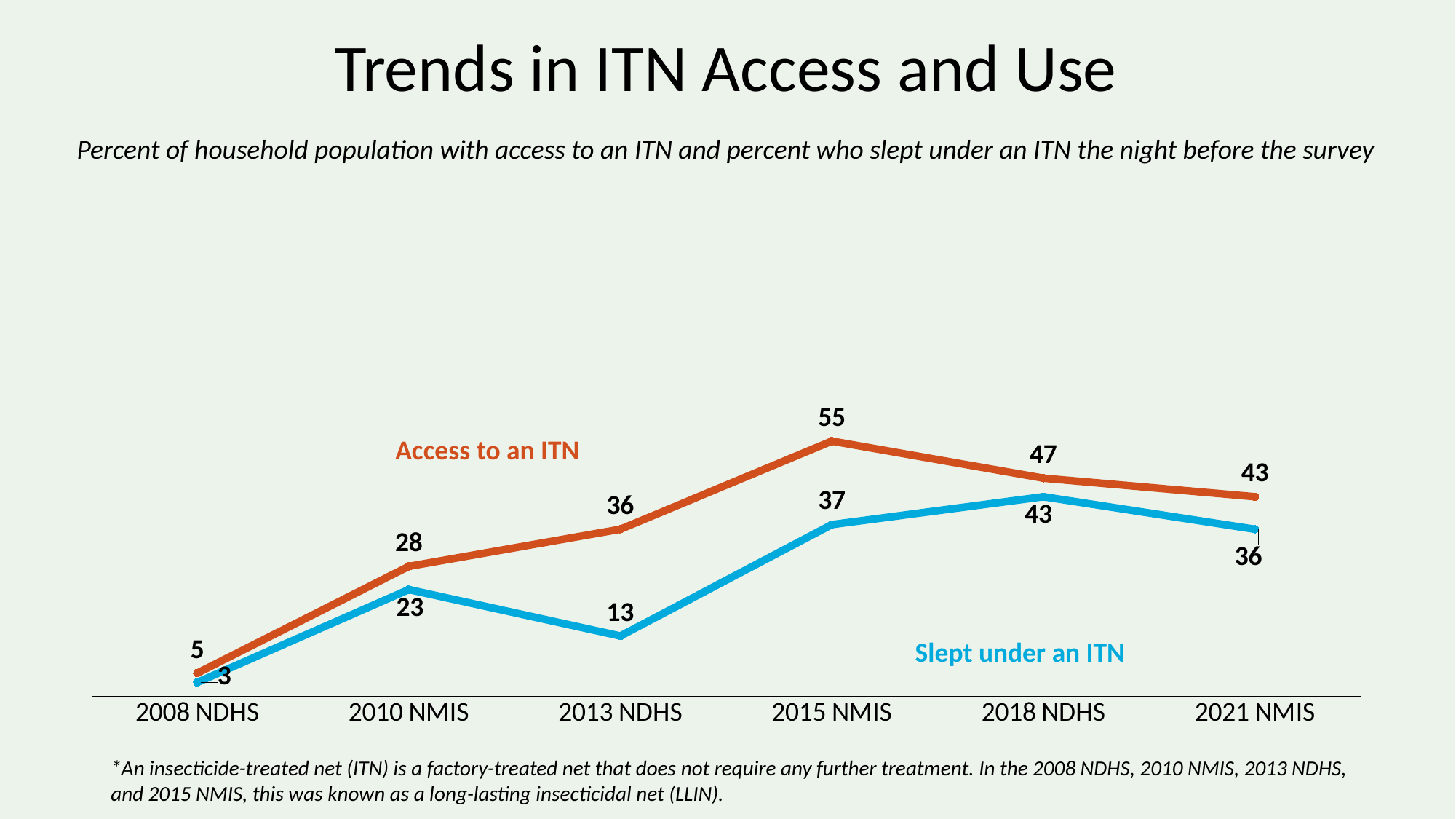

# Trends in ITN Access and Use
Percent of household population with access to an ITN and percent who slept under an ITN the night before the survey

### Chart

| Category | Access to an ITN | Slept under an ITN |
|---|---|---|
| 2008 NDHS | 5.0 | 3.0 |
| 2010 NMIS | 28.0 | 23.0 |
| 2013 NDHS | 36.0 | 13.0 |
| 2015 NMIS | 55.0 | 37.0 |
| 2018 NDHS | 47.0 | 43.0 |
| 2021 NMIS | 43.0 | 36.0 |
Access to an ITN
Slept under an ITN
*An insecticide-treated net (ITN) is a factory-treated net that does not require any further treatment. In the 2008 NDHS, 2010 NMIS, 2013 NDHS, and 2015 NMIS, this was known as a long-lasting insecticidal net (LLIN).